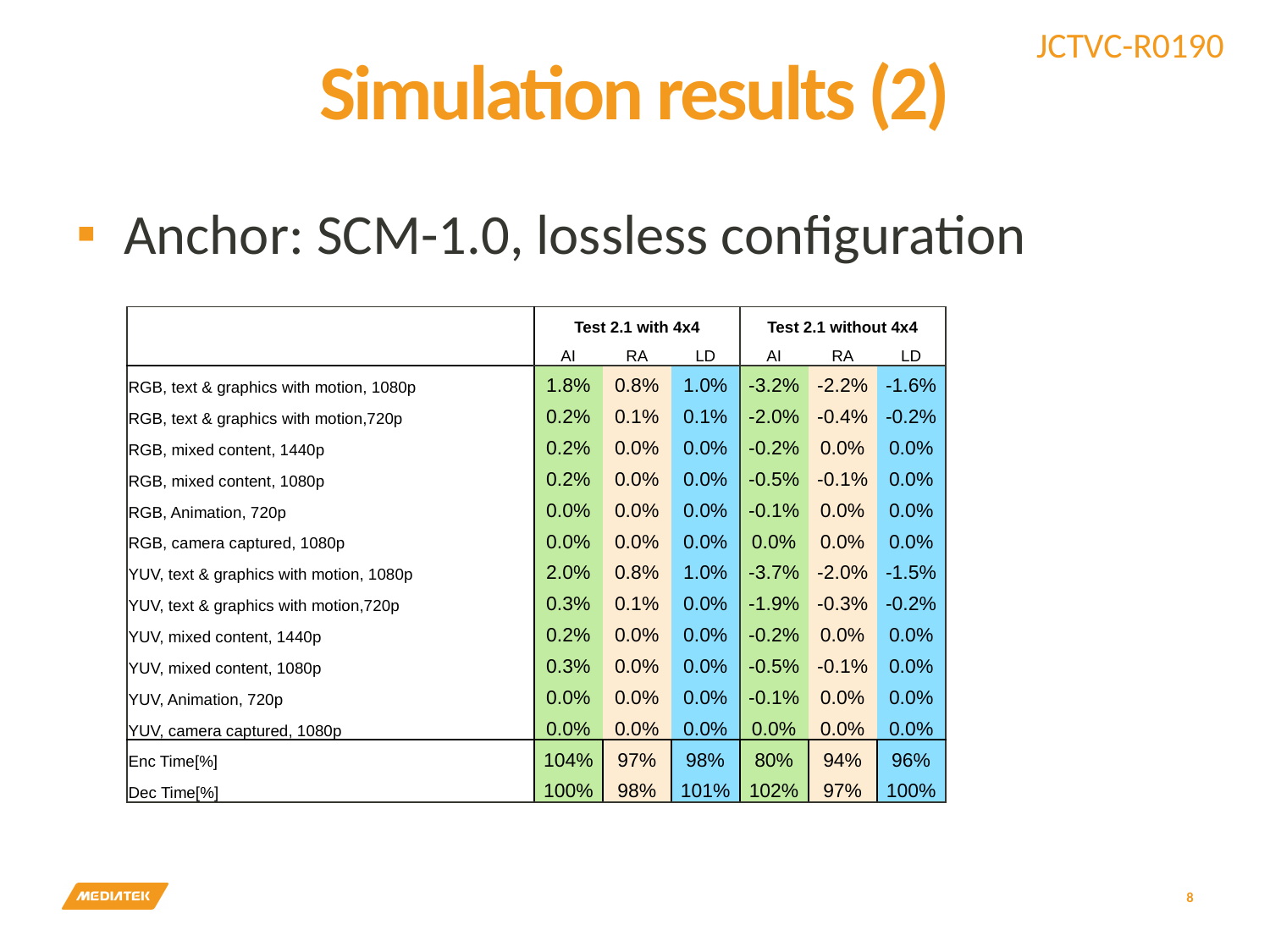

# Simulation results (2)
Anchor: SCM-1.0, lossless configuration

|  | Test 2.1 with 4x4 |  |  | Test 2.1 without 4x4 |  |  |
| --- | --- | --- | --- | --- | --- | --- |
|  | AI | RA | LD | AI | RA | LD |
| RGB, text & graphics with motion, 1080p | 1.8% | 0.8% | 1.0% | -3.2% | -2.2% | -1.6% |
| RGB, text & graphics with motion,720p | 0.2% | 0.1% | 0.1% | -2.0% | -0.4% | -0.2% |
| RGB, mixed content, 1440p | 0.2% | 0.0% | 0.0% | -0.2% | 0.0% | 0.0% |
| RGB, mixed content, 1080p | 0.2% | 0.0% | 0.0% | -0.5% | -0.1% | 0.0% |
| RGB, Animation, 720p | 0.0% | 0.0% | 0.0% | -0.1% | 0.0% | 0.0% |
| RGB, camera captured, 1080p | 0.0% | 0.0% | 0.0% | 0.0% | 0.0% | 0.0% |
| YUV, text & graphics with motion, 1080p | 2.0% | 0.8% | 1.0% | -3.7% | -2.0% | -1.5% |
| YUV, text & graphics with motion,720p | 0.3% | 0.1% | 0.0% | -1.9% | -0.3% | -0.2% |
| YUV, mixed content, 1440p | 0.2% | 0.0% | 0.0% | -0.2% | 0.0% | 0.0% |
| YUV, mixed content, 1080p | 0.3% | 0.0% | 0.0% | -0.5% | -0.1% | 0.0% |
| YUV, Animation, 720p | 0.0% | 0.0% | 0.0% | -0.1% | 0.0% | 0.0% |
| YUV, camera captured, 1080p | 0.0% | 0.0% | 0.0% | 0.0% | 0.0% | 0.0% |
| Enc Time[%] | 104% | 97% | 98% | 80% | 94% | 96% |
| Dec Time[%] | 100% | 98% | 101% | 102% | 97% | 100% |
8